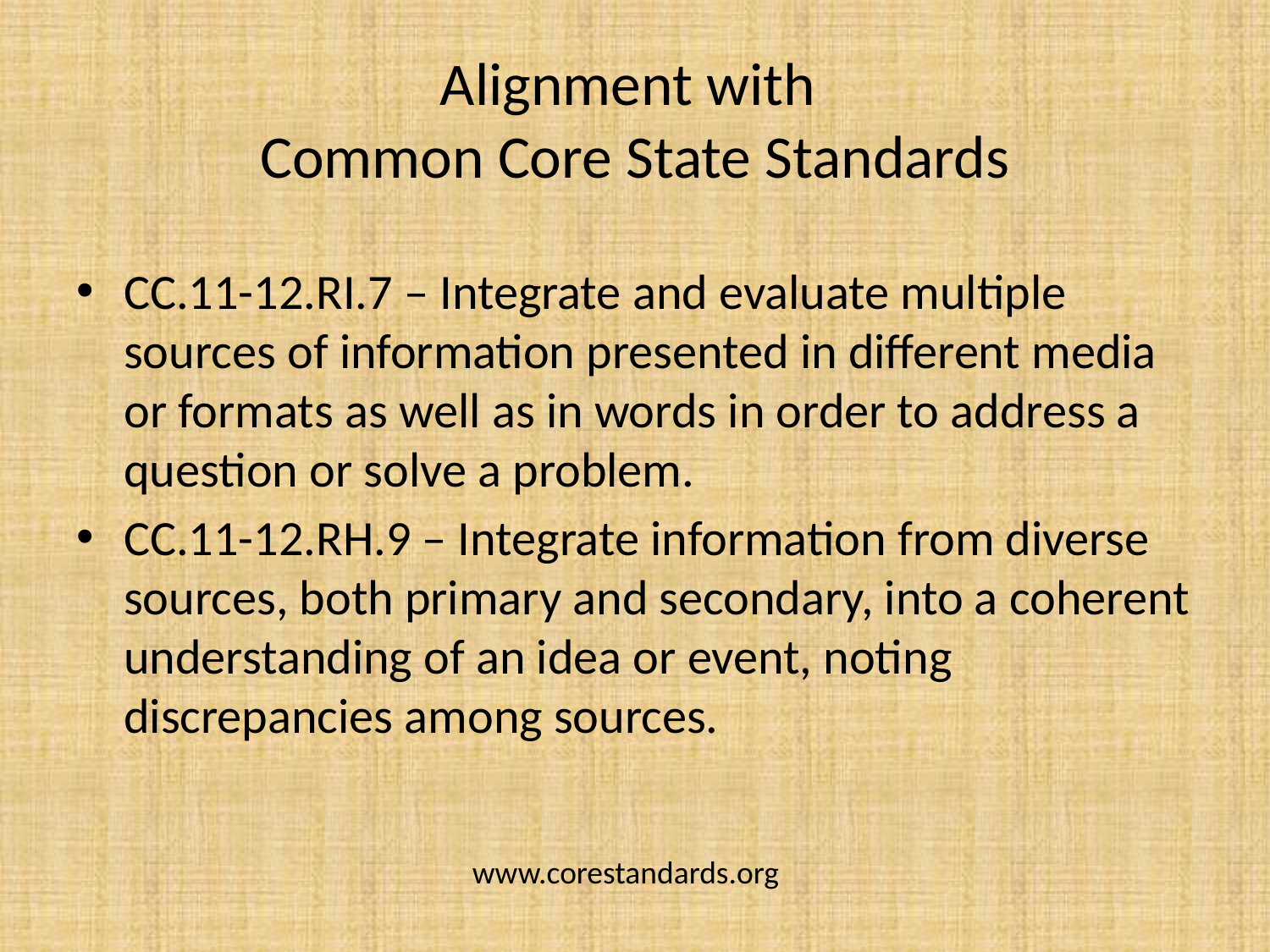

# Alignment with Common Core State Standards
CC.11-12.RI.7 – Integrate and evaluate multiple sources of information presented in different media or formats as well as in words in order to address a question or solve a problem.
CC.11-12.RH.9 – Integrate information from diverse sources, both primary and secondary, into a coherent understanding of an idea or event, noting discrepancies among sources.
www.corestandards.org